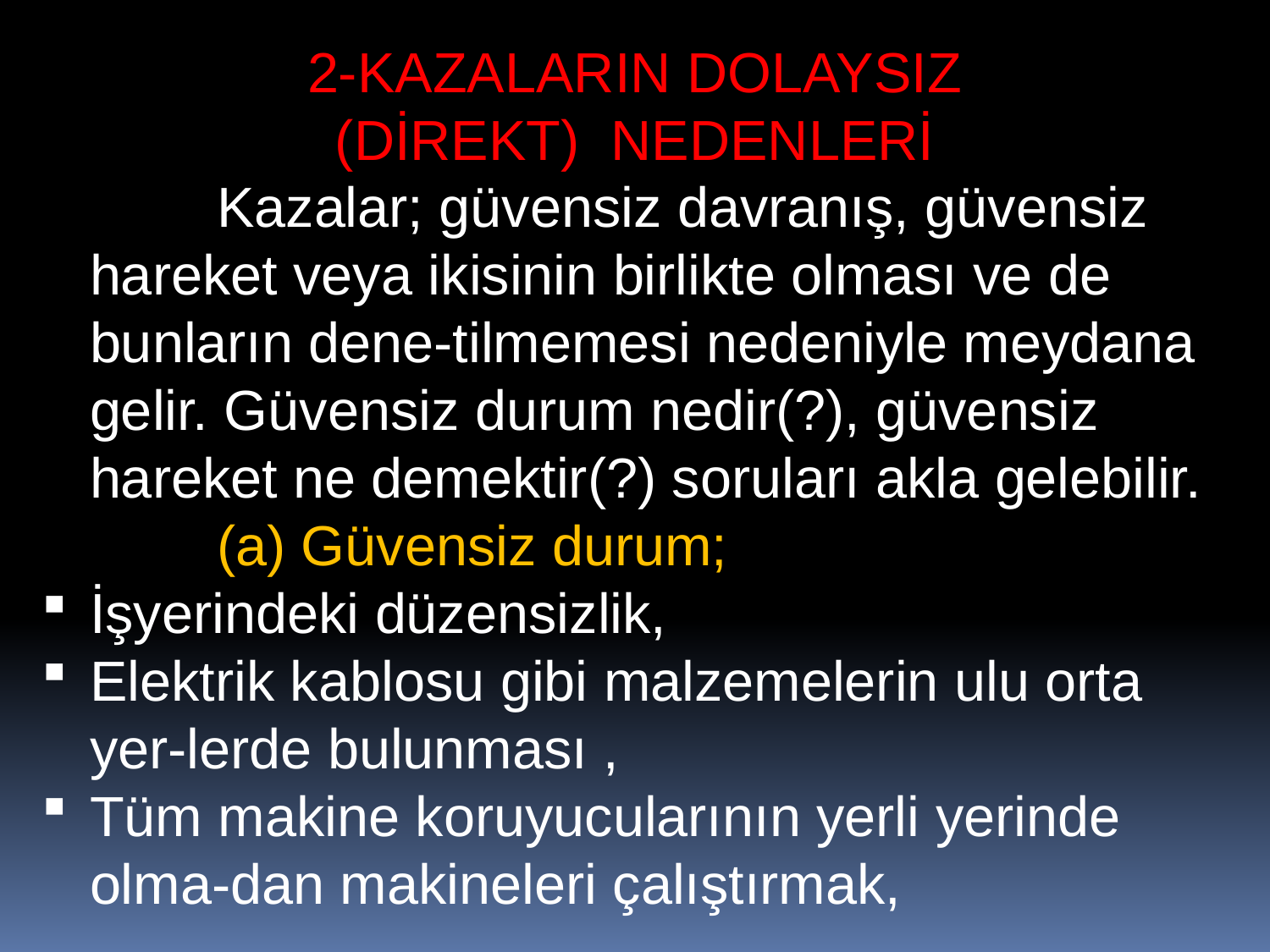

2-KAZALARIN DOLAYSIZ
 (DİREKT)  NEDENLERİ
		Kazalar; güvensiz davranış, güvensiz hareket veya ikisinin birlikte olması ve de bunların dene-tilmemesi nedeniyle meydana gelir. Güvensiz durum nedir(?), güvensiz hareket ne demektir(?) soruları akla gelebilir.
		(a) Güvensiz durum;
İşyerindeki düzensizlik,
Elektrik kablosu gibi malzemelerin ulu orta yer-lerde bulunması ,
Tüm makine koruyucularının yerli yerinde olma-dan makineleri çalıştırmak,